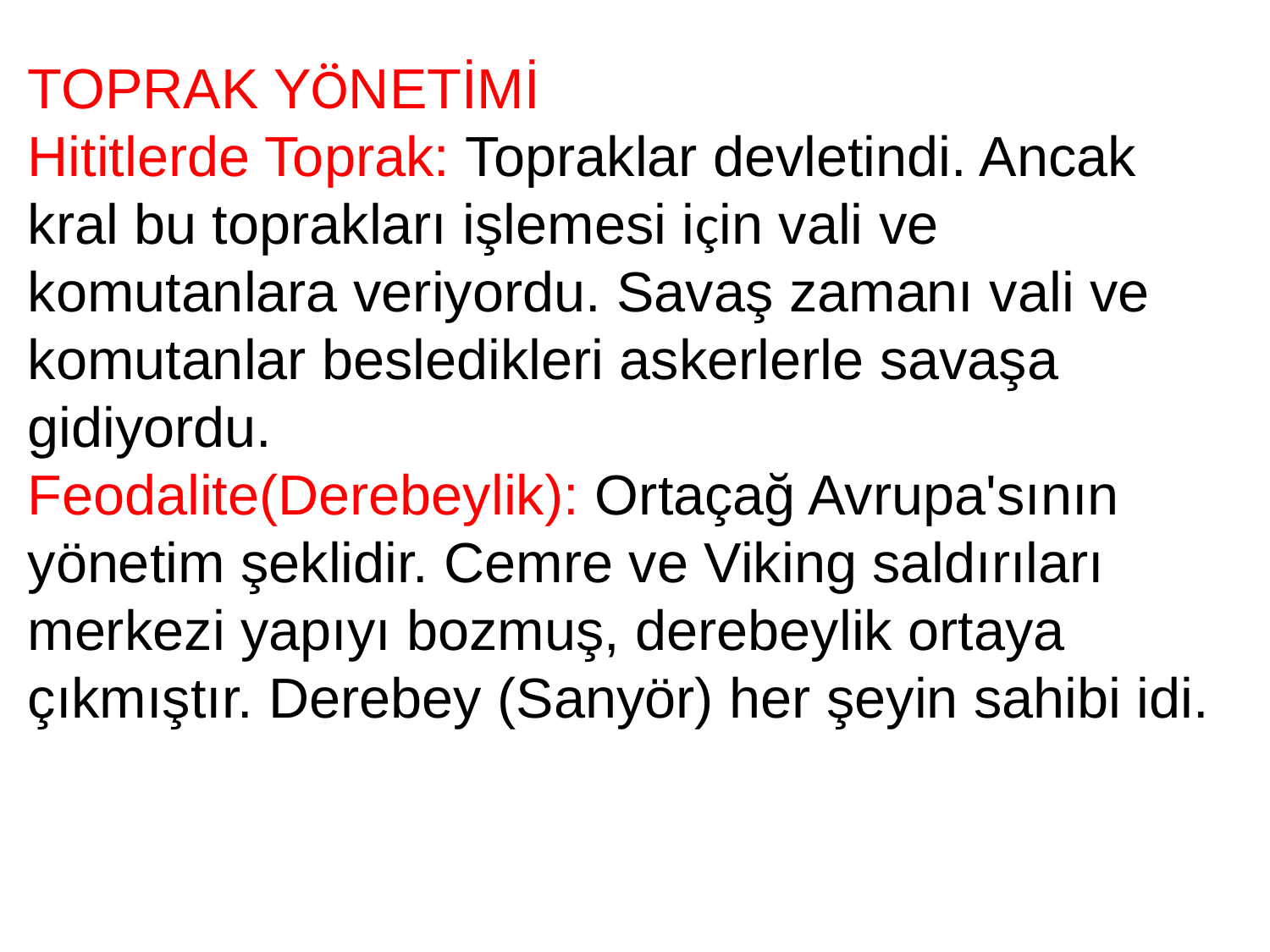

TOPRAK YÖNETİMİ
Hititlerde Toprak: Topraklar devletindi. Ancak kral bu toprakları işlemesi için vali ve komutanlara veriyordu. Savaş zamanı vali ve komutanlar besledikleri askerlerle savaşa gidiyordu.
Feodalite(Derebeylik): Ortaçağ Avrupa'sının yönetim şeklidir. Cemre ve Viking saldırıları merkezi yapıyı bozmuş, derebeylik ortaya çıkmıştır. Derebey (Sanyör) her şeyin sahibi idi.